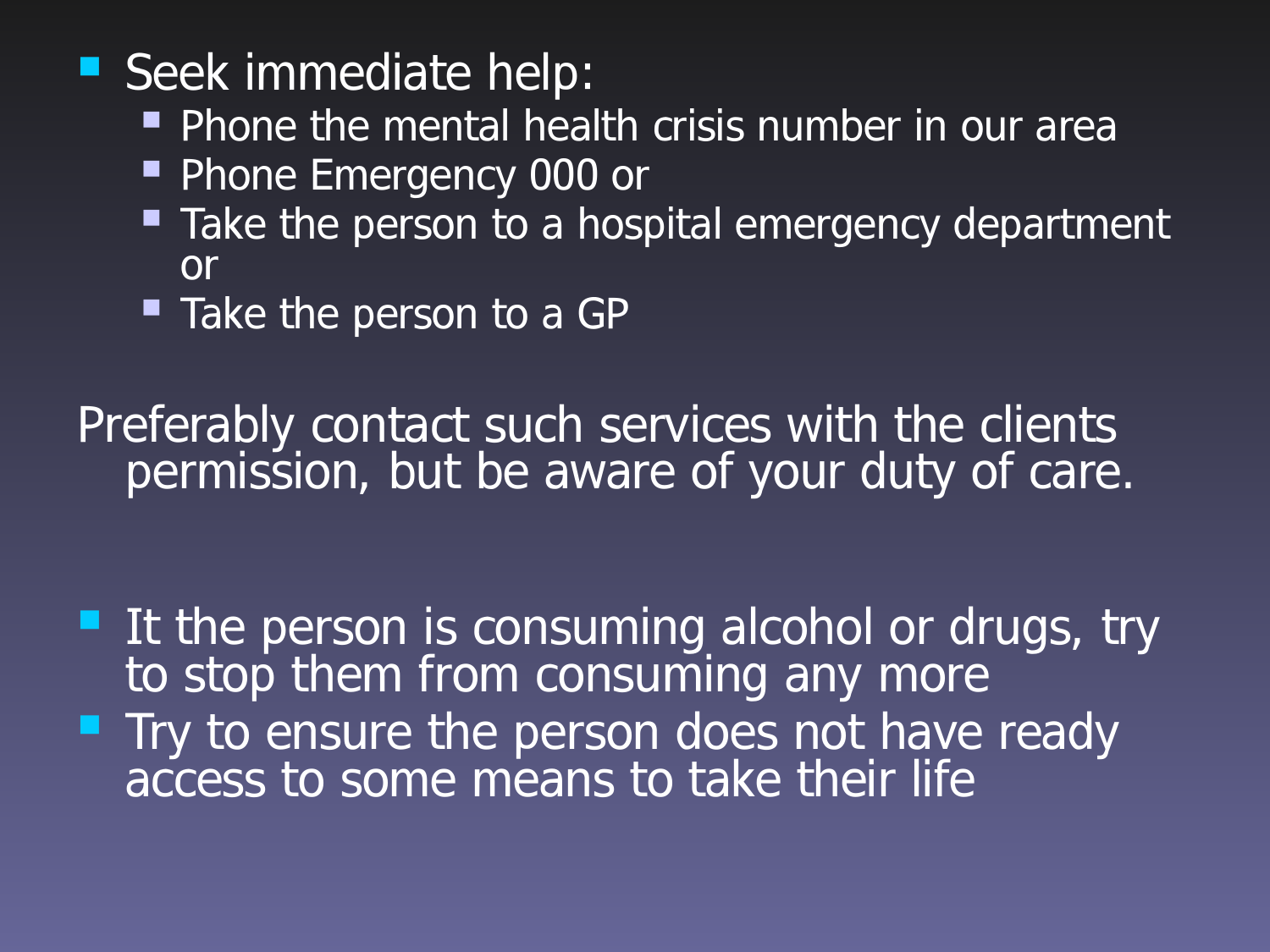

Seek immediate help:
Phone the mental health crisis number in our area
Phone Emergency 000 or
Take the person to a hospital emergency department or
Take the person to a GP

Preferably contact such services with the clients permission, but be aware of your duty of care.

It the person is consuming alcohol or drugs, try to stop them from consuming any more
Try to ensure the person does not have ready access to some means to take their life